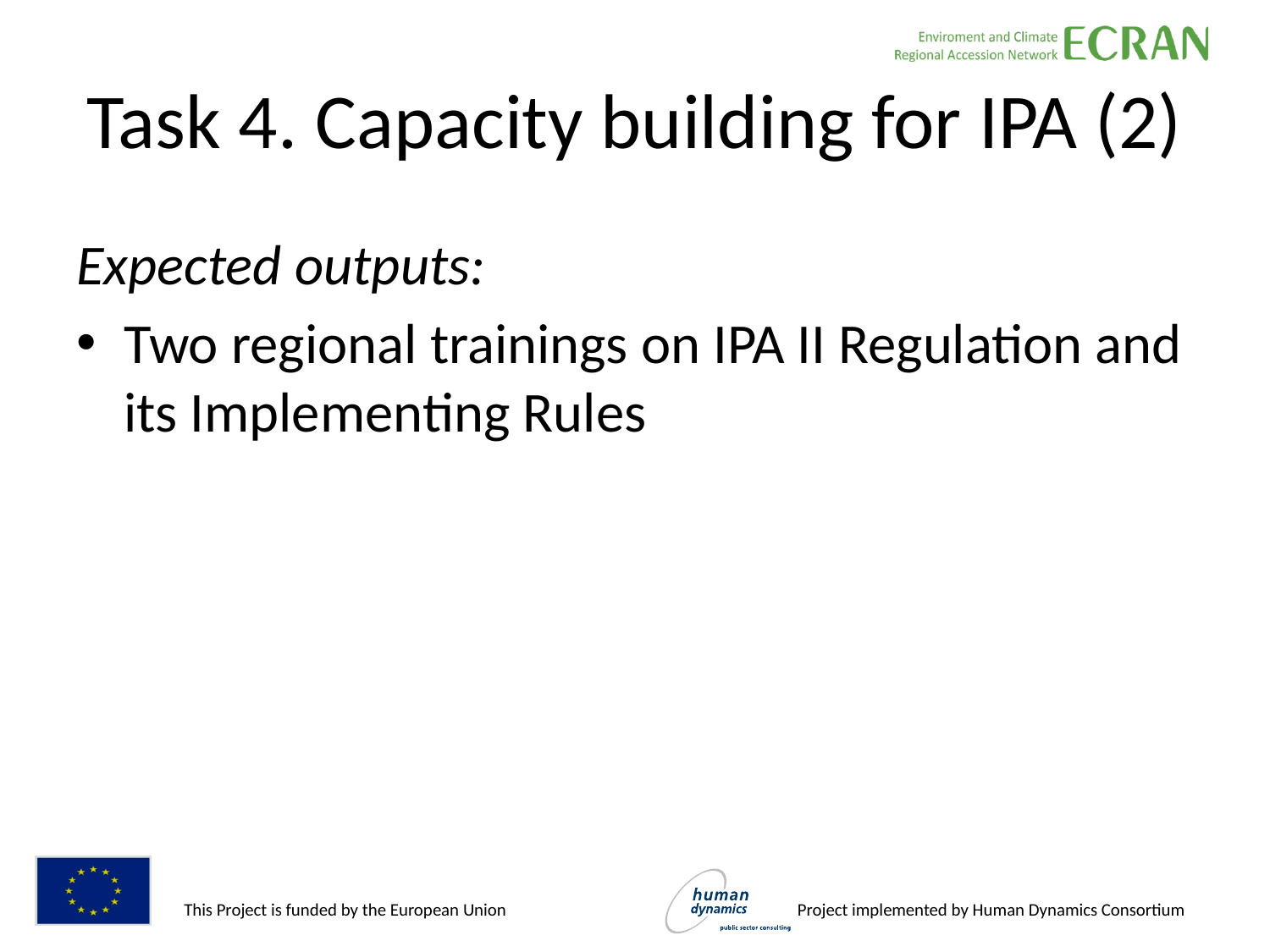

# Task 4. Capacity building for IPA (2)
Expected outputs:
Two regional trainings on IPA II Regulation and its Implementing Rules